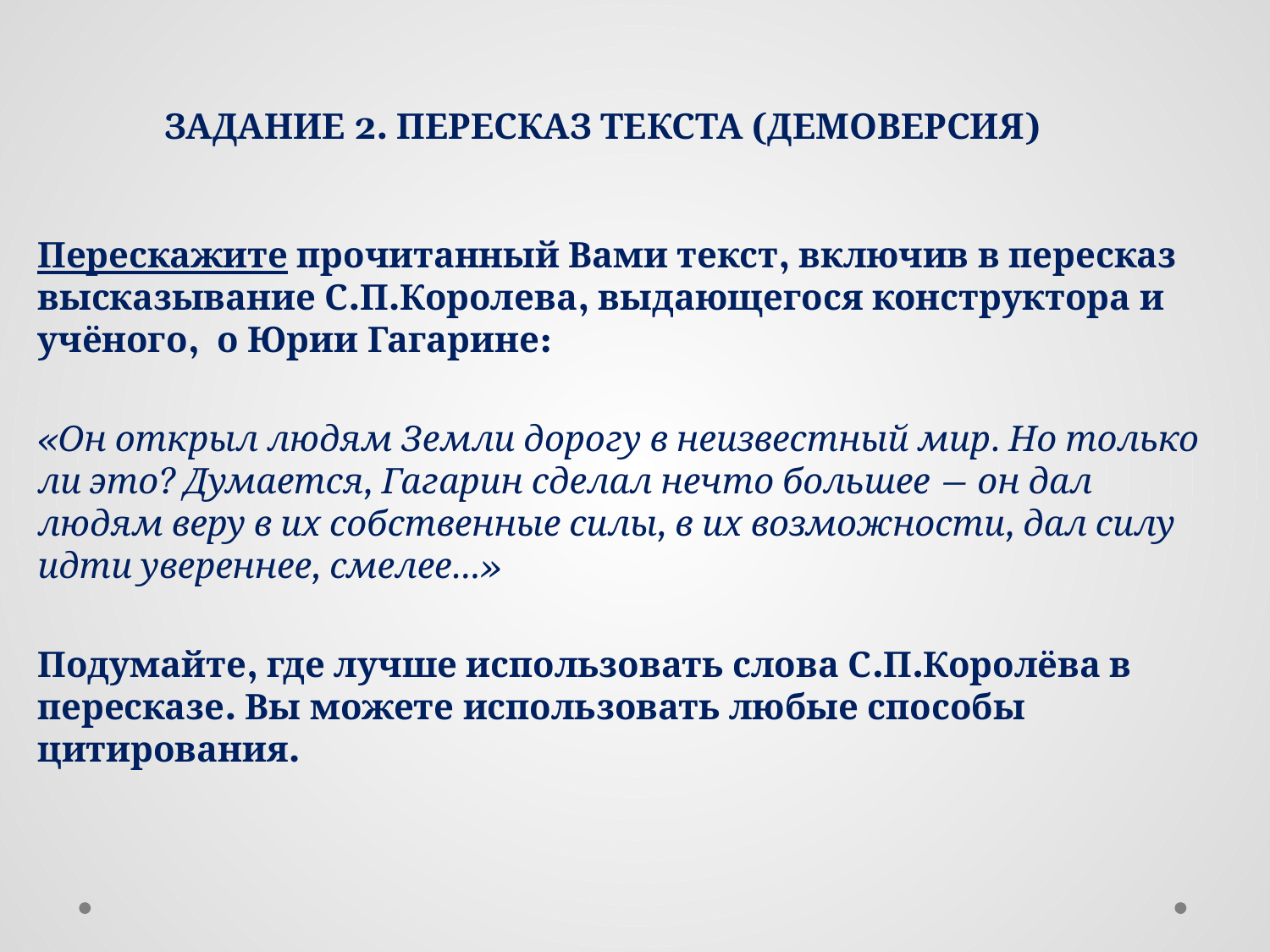

# Задание 2. Пересказ текста (ДЕМОВЕРСИЯ)
Перескажите прочитанный Вами текст, включив в пересказ высказывание С.П.Королева, выдающегося конструктора и учёного,  о Юрии Гагарине:

«Он открыл людям Земли дорогу в неизвестный мир. Но только ли это? Думается, Гагарин сделал нечто большее ― он дал людям веру в их собственные силы, в их возможности, дал силу идти увереннее, смелее…»

Подумайте, где лучше использовать слова С.П.Королёва в пересказе. Вы можете использовать любые способы цитирования.